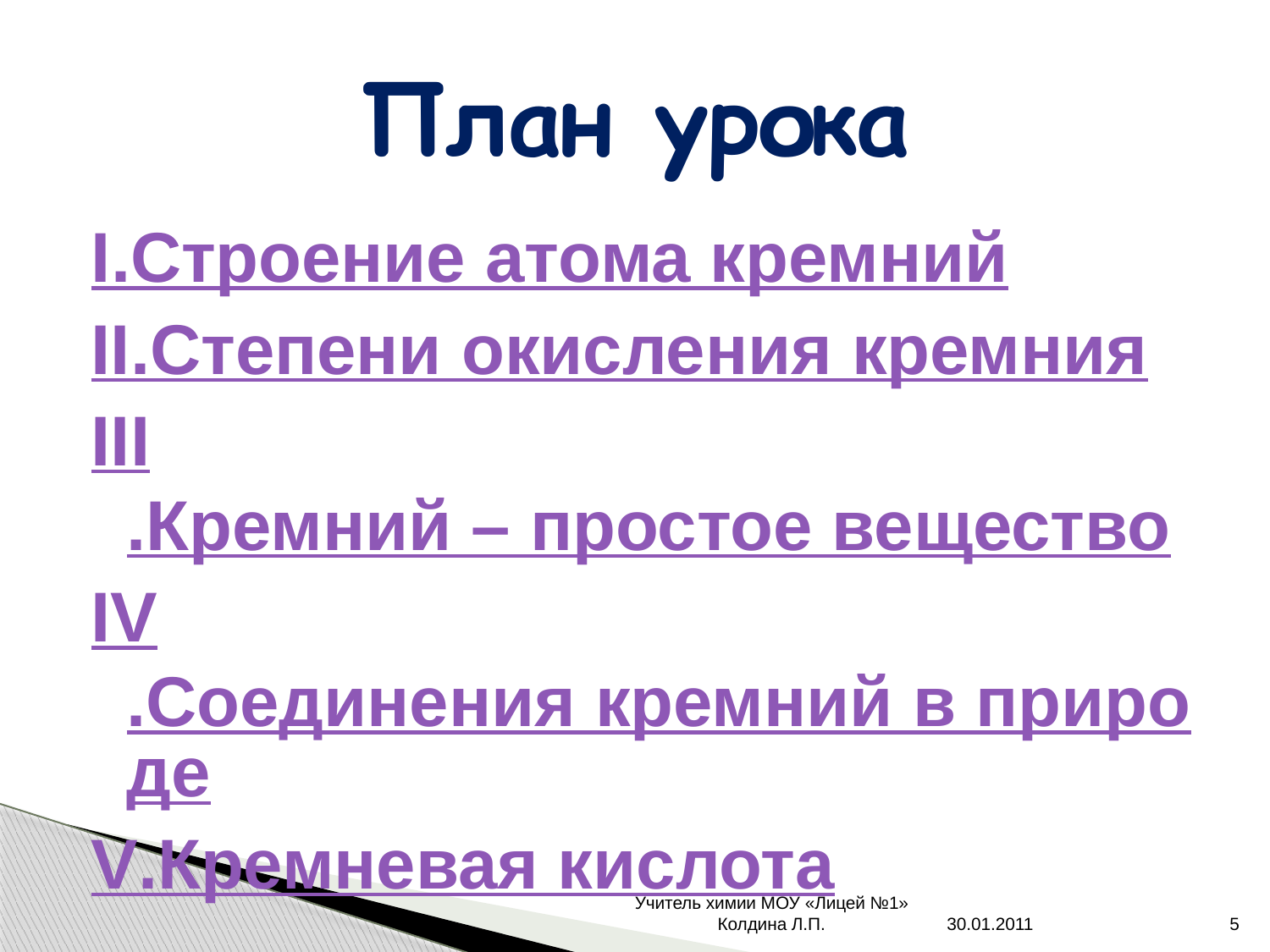

# План урока
I.Строение атома кремний
II.Степени окисления кремния
III.Кремний – простое вещество
IV.Соединения кремний в природе
V.Кремневая кислота

Учитель химии МОУ «Лицей №1» Колдина Л.П.
30.01.2011
5